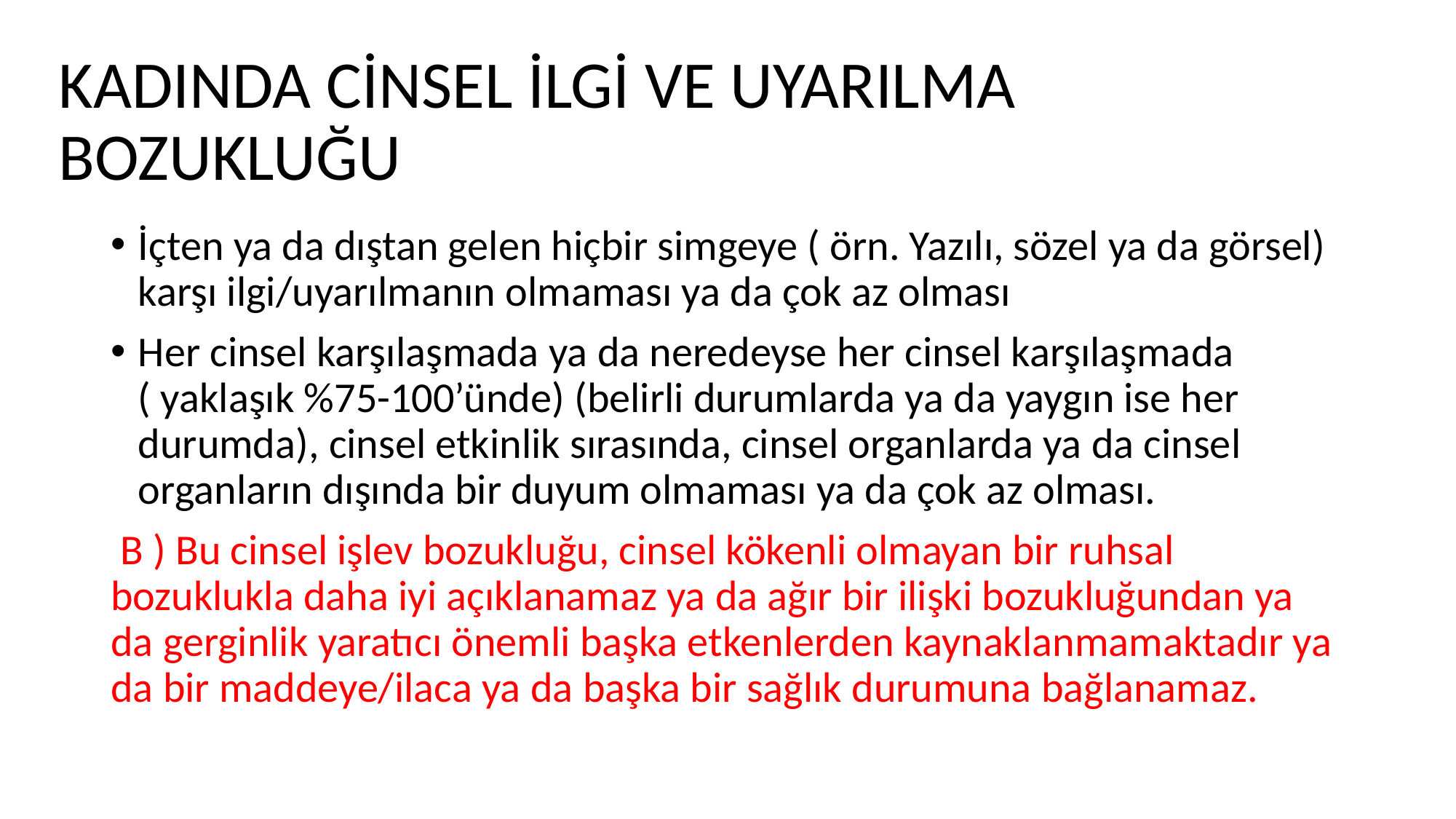

# KADINDA CİNSEL İLGİ VE UYARILMA  BOZUKLUĞU
İçten ya da dıştan gelen hiçbir simgeye ( örn. Yazılı, sözel ya da görsel) karşı ilgi/uyarılmanın olmaması ya da çok az olması
Her cinsel karşılaşmada ya da neredeyse her cinsel karşılaşmada ( yaklaşık %75-100’ünde) (belirli durumlarda ya da yaygın ise her durumda), cinsel etkinlik sırasında, cinsel organlarda ya da cinsel organların dışında bir duyum olmaması ya da çok az olması.
 B ) Bu cinsel işlev bozukluğu, cinsel kökenli olmayan bir ruhsal bozuklukla daha iyi açıklanamaz ya da ağır bir ilişki bozukluğundan ya da gerginlik yaratıcı önemli başka etkenlerden kaynaklanmamaktadır ya da bir maddeye/ilaca ya da başka bir sağlık durumuna bağlanamaz.